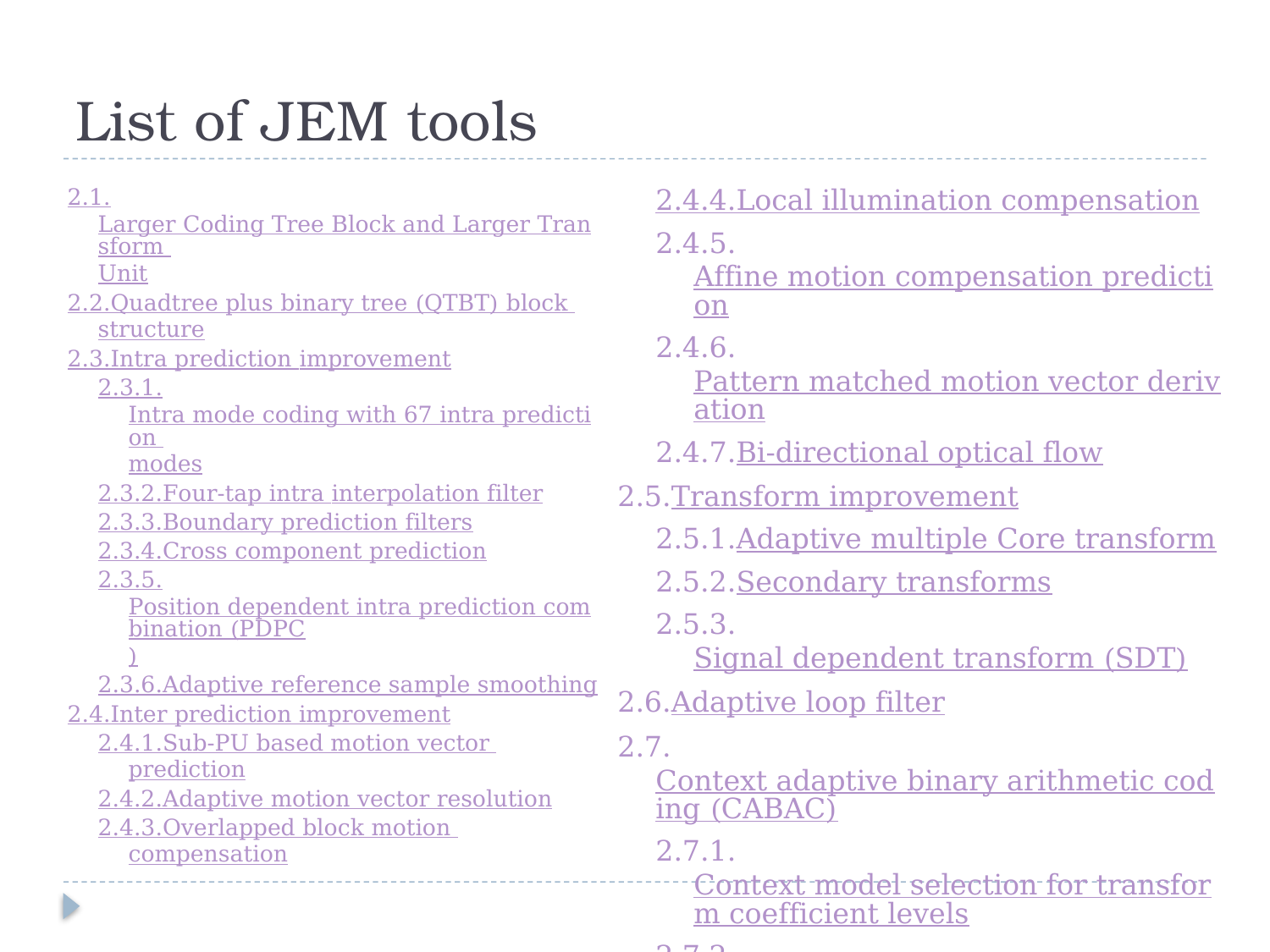

# List of JEM tools
2.1.	Larger Coding Tree Block and Larger Transform Unit
2.2.	Quadtree plus binary tree (QTBT) block structure
2.3.	Intra prediction improvement
2.3.1.	Intra mode coding with 67 intra prediction modes
2.3.2.	Four-tap intra interpolation filter
2.3.3.	Boundary prediction filters
2.3.4.	Cross component prediction
2.3.5.	Position dependent intra prediction combination (PDPC)
2.3.6.	Adaptive reference sample smoothing
2.4.	Inter prediction improvement
2.4.1.	Sub-PU based motion vector prediction
2.4.2.	Adaptive motion vector resolution
2.4.3.	Overlapped block motion compensation

2.4.4.	Local illumination compensation
2.4.5.	Affine motion compensation prediction
2.4.6.	Pattern matched motion vector derivation
2.4.7.	Bi-directional optical flow
2.5.	Transform improvement
2.5.1.	Adaptive multiple Core transform
2.5.2.	Secondary transforms
2.5.3.	Signal dependent transform (SDT)
2.6.	Adaptive loop filter
2.7.	Context adaptive binary arithmetic coding (CABAC)
2.7.1.	Context model selection for transform coefficient levels
2.7.2.	Multi-hypothesis probability estimation
2.7.3.	Initialization for context models